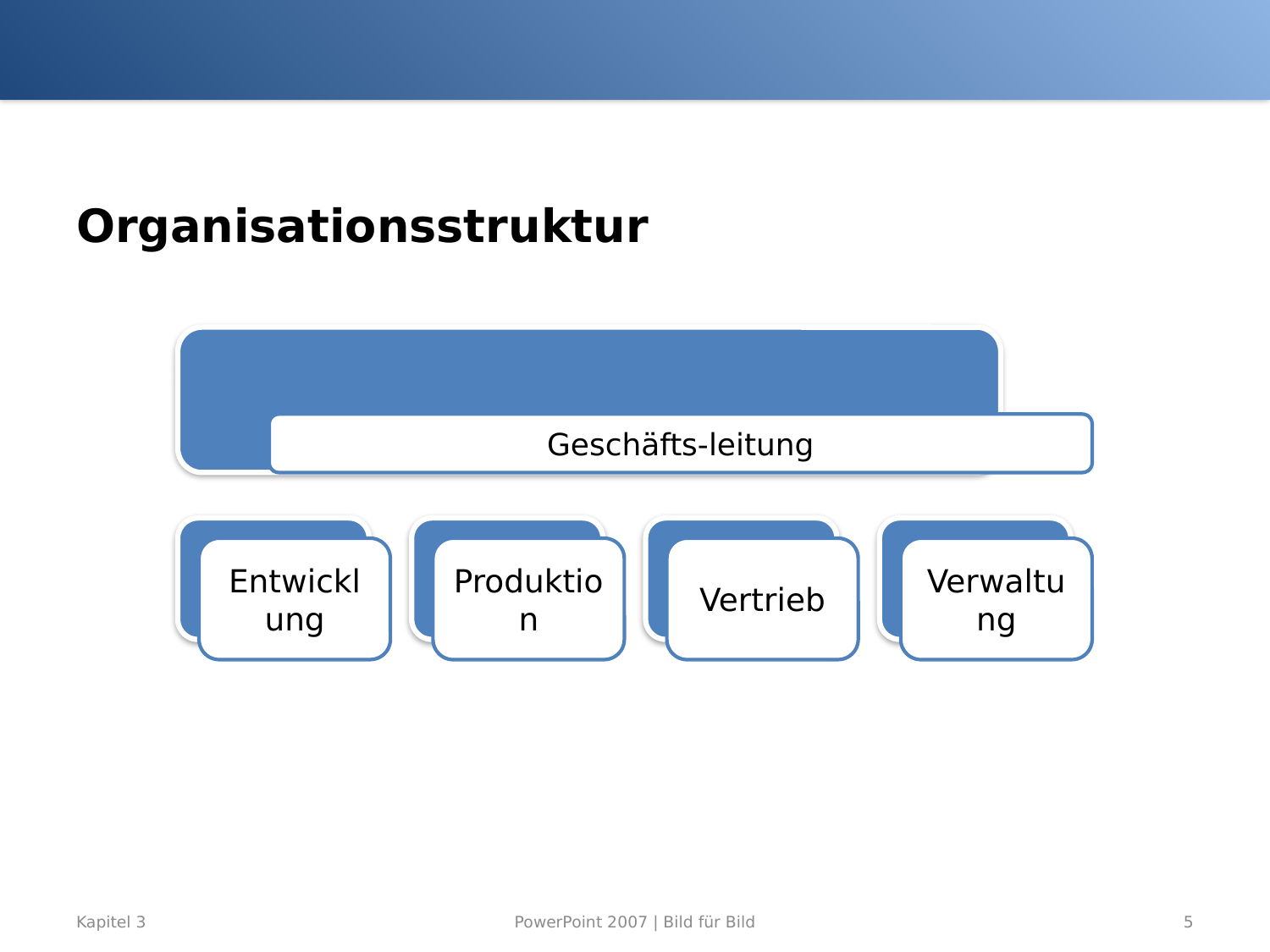

# Organisationsstruktur
Geschäfts-leitung
Entwicklung
Produktion
Vertrieb
Verwaltung
PowerPoint 2007 | Bild für Bild
Kapitel 3
5